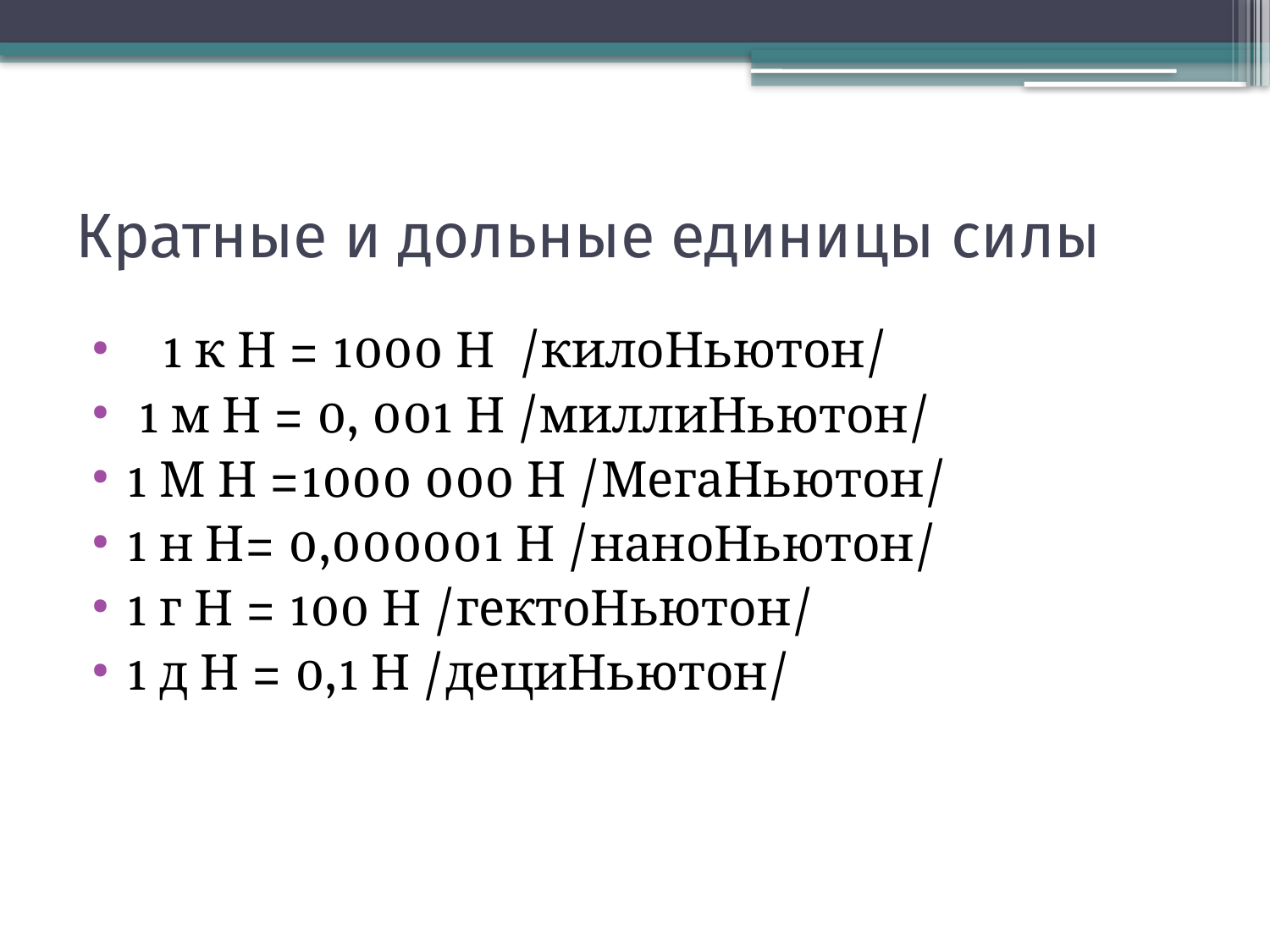

# Кратные и дольные единицы силы
   1 к Н = 1000 Н  /килоНьютон/
 1 м Н = 0, 001 Н /миллиНьютон/
1 М Н =1000 000 Н /МегаНьютон/
1 н Н= 0,000001 Н /наноНьютон/
1 г Н = 100 Н /гектоНьютон/
1 д Н = 0,1 Н /дециНьютон/